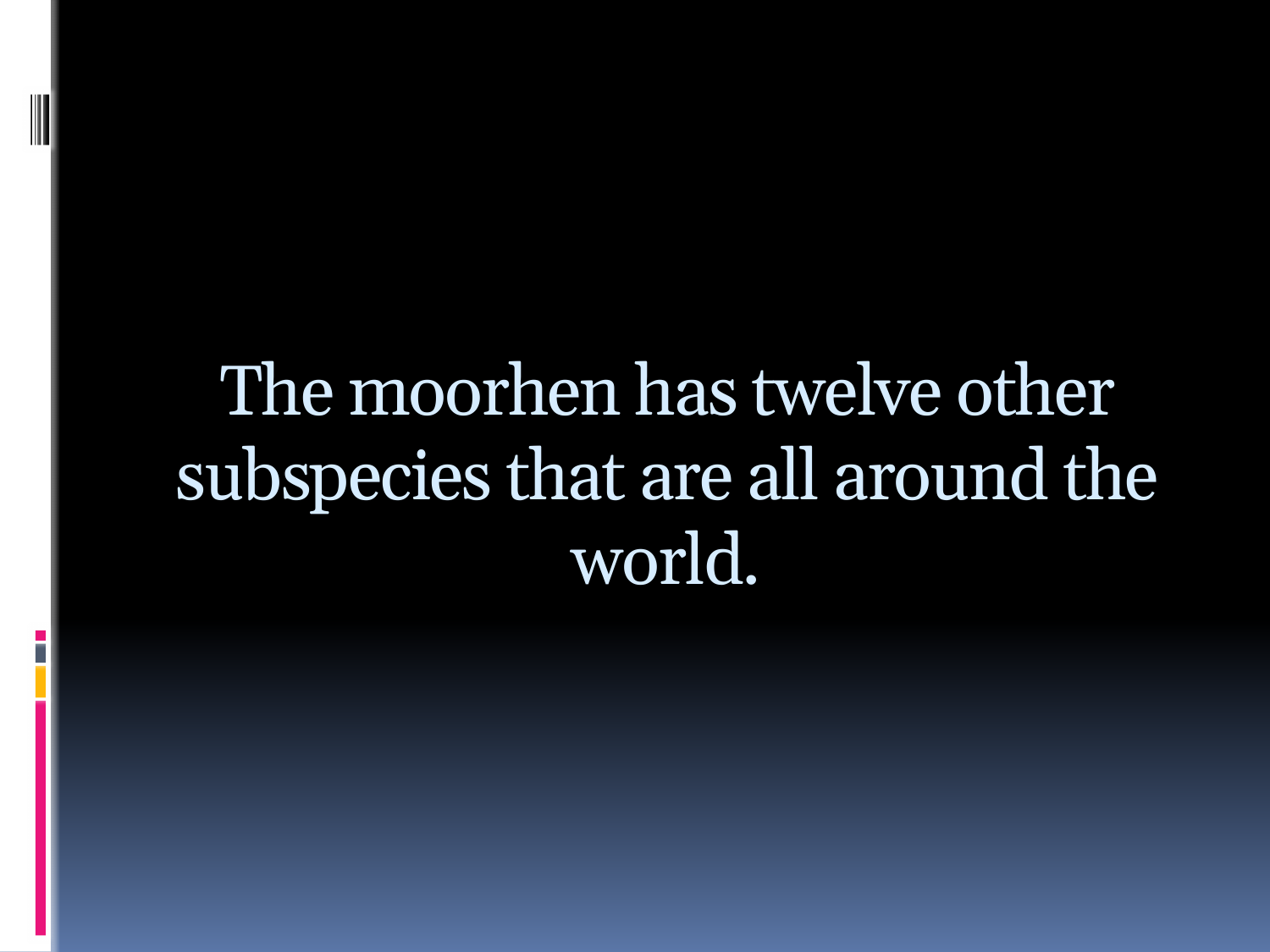

# The moorhen has twelve other subspecies that are all around the world.